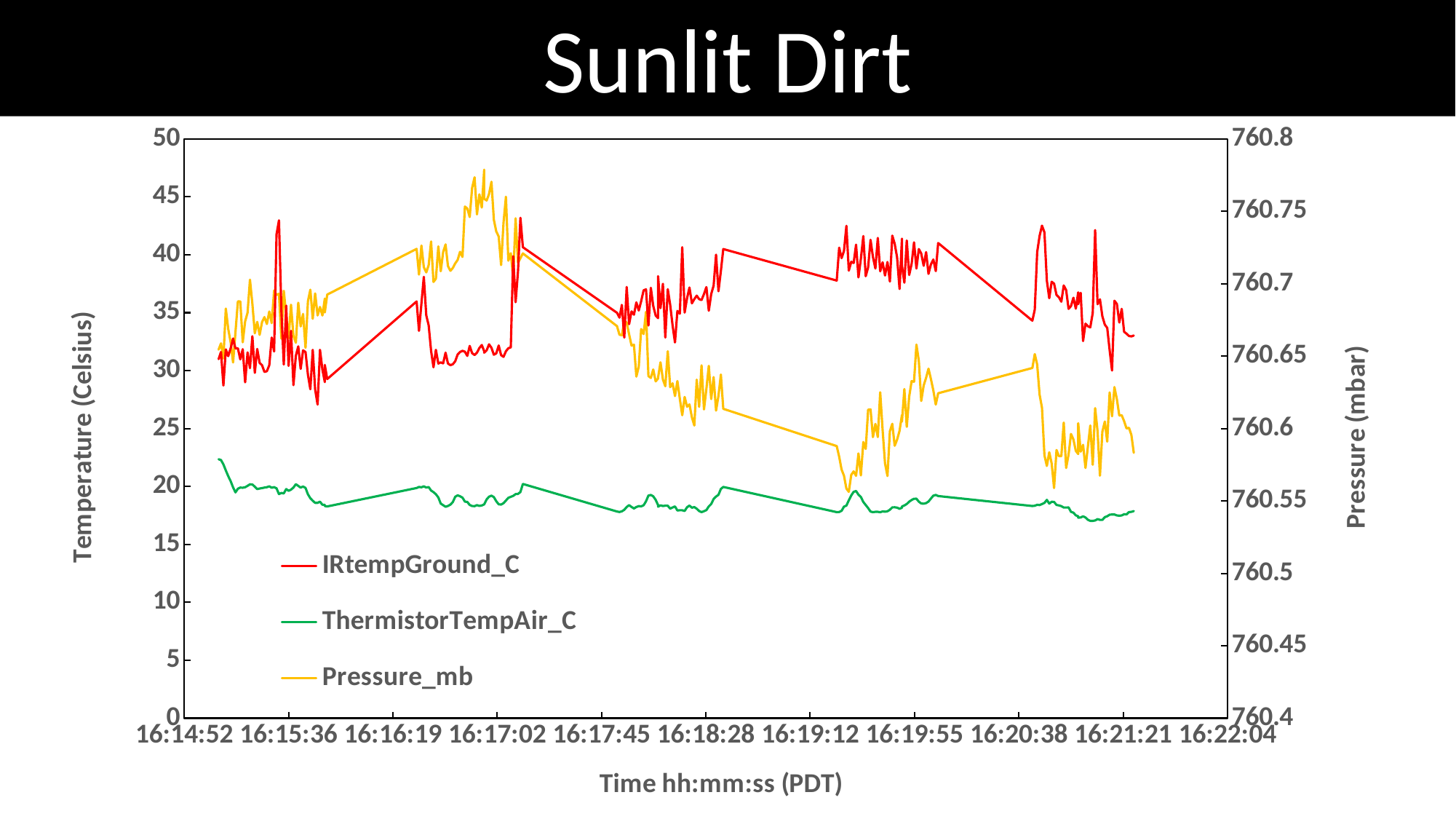

# Sunlit Dirt

### Chart

| Category | IRtempGround_C | ThermistorTempAir_C | Pressure_mb |
|---|---|---|---|